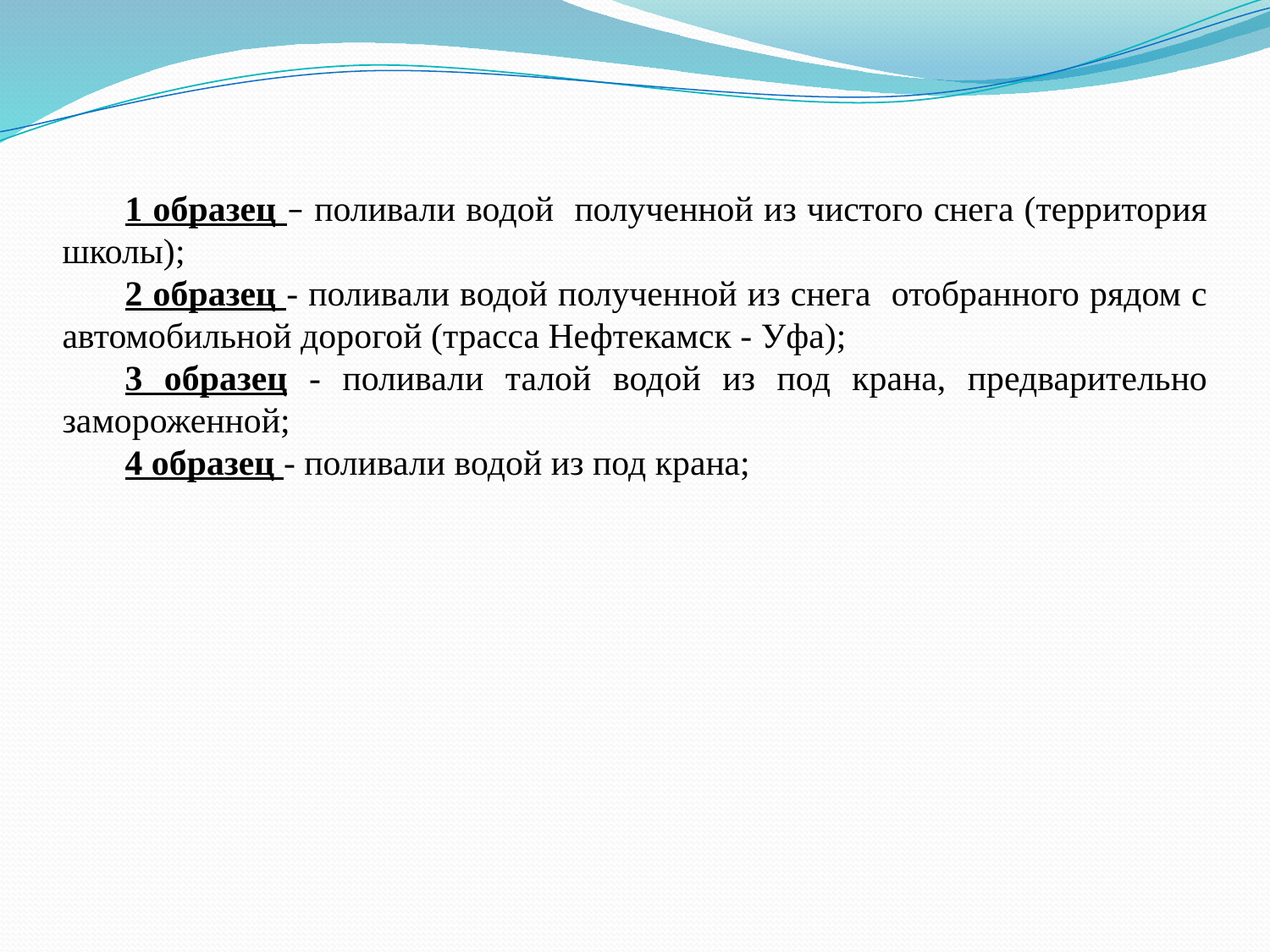

1 образец – поливали водой  полученной из чистого снега (территория школы);
2 образец - поливали водой полученной из снега  отобранного рядом с автомобильной дорогой (трасса Нефтекамск - Уфа);
3 образец - поливали талой водой из под крана, предварительно замороженной;
4 образец - поливали водой из под крана;